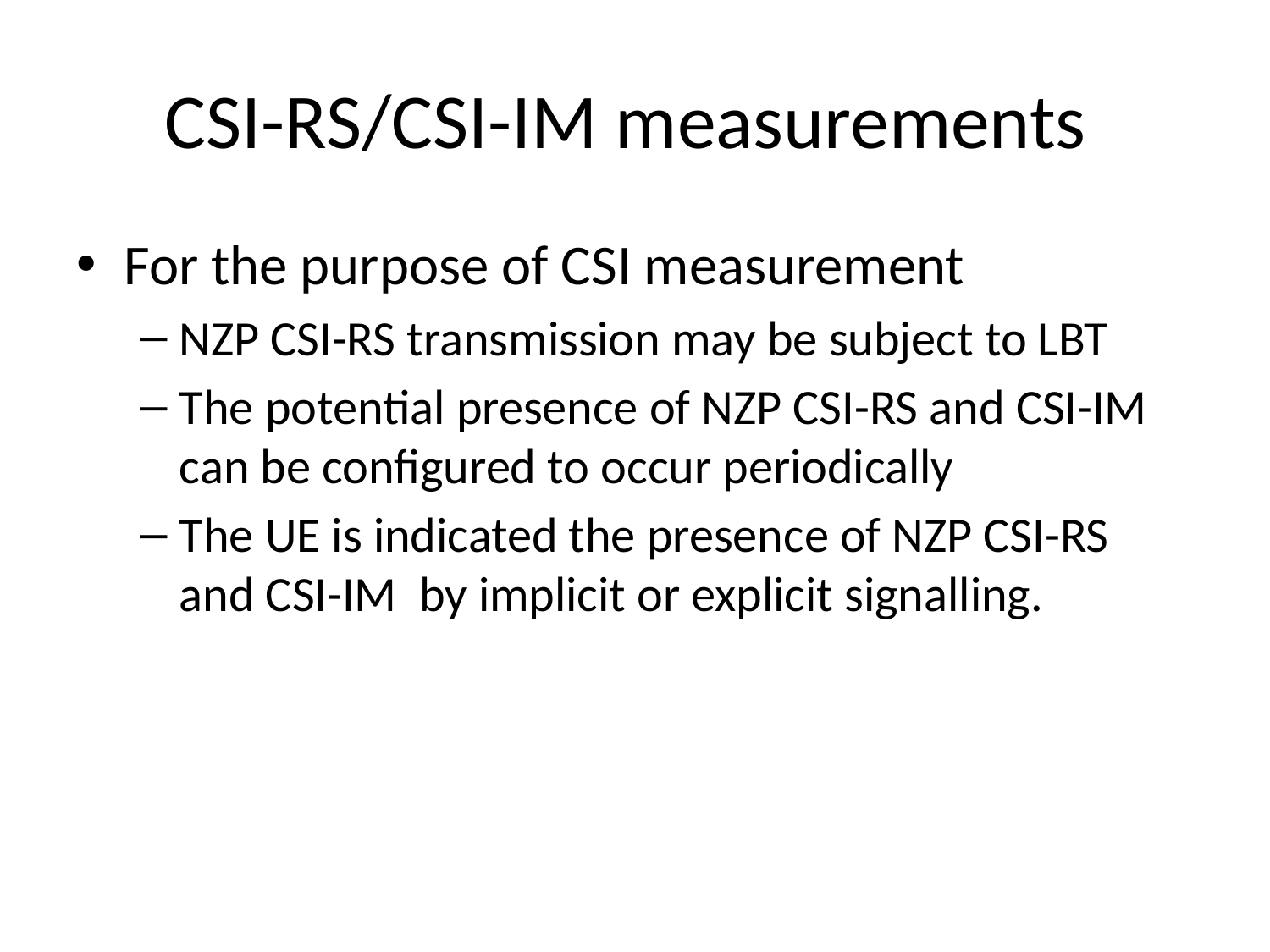

# CSI-RS/CSI-IM measurements
For the purpose of CSI measurement
NZP CSI-RS transmission may be subject to LBT
The potential presence of NZP CSI-RS and CSI-IM can be configured to occur periodically
The UE is indicated the presence of NZP CSI-RS and CSI-IM  by implicit or explicit signalling.